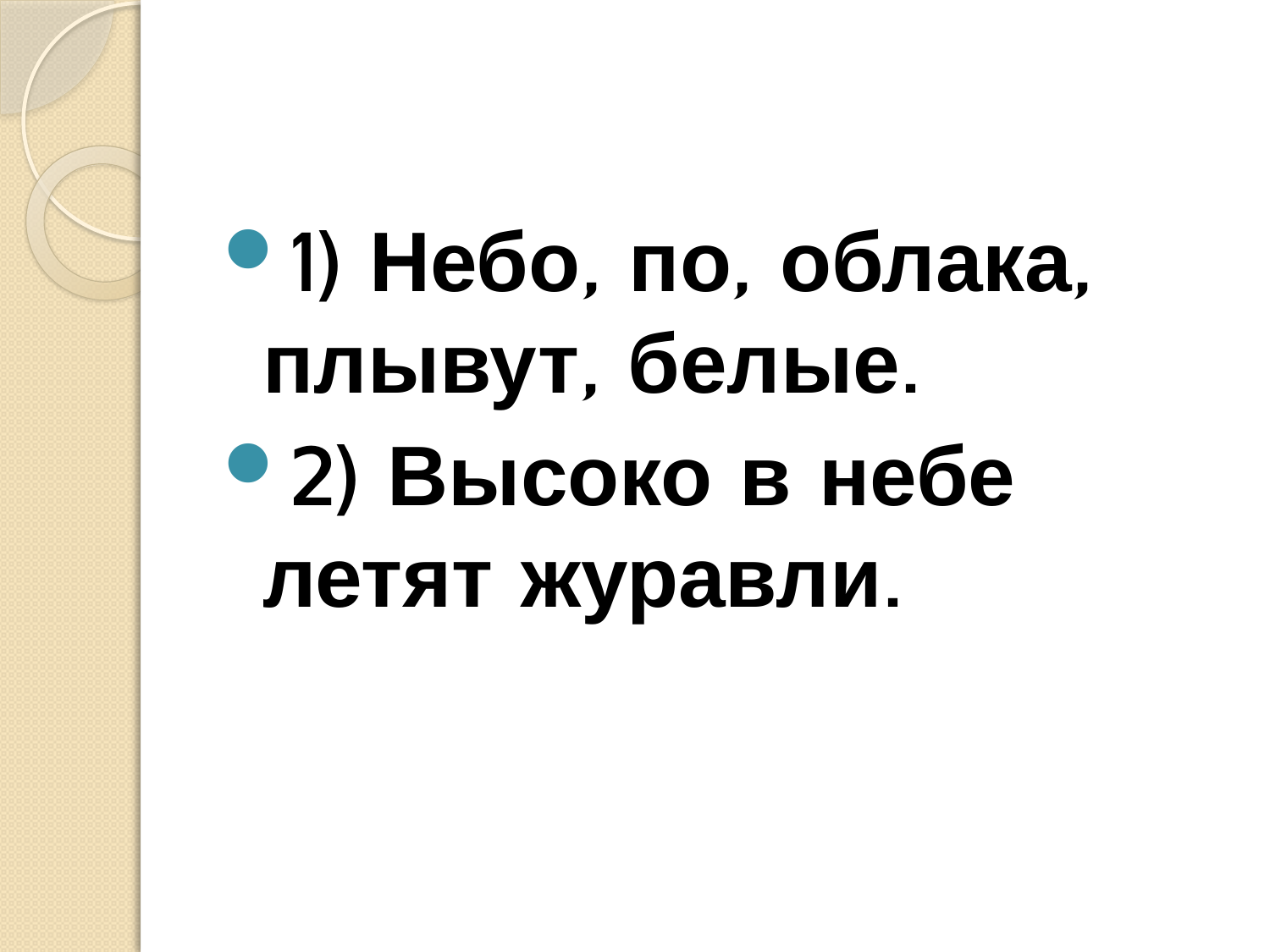

1) Небо, по, облака, плывут, белые.
2) Высоко в небе летят журавли.